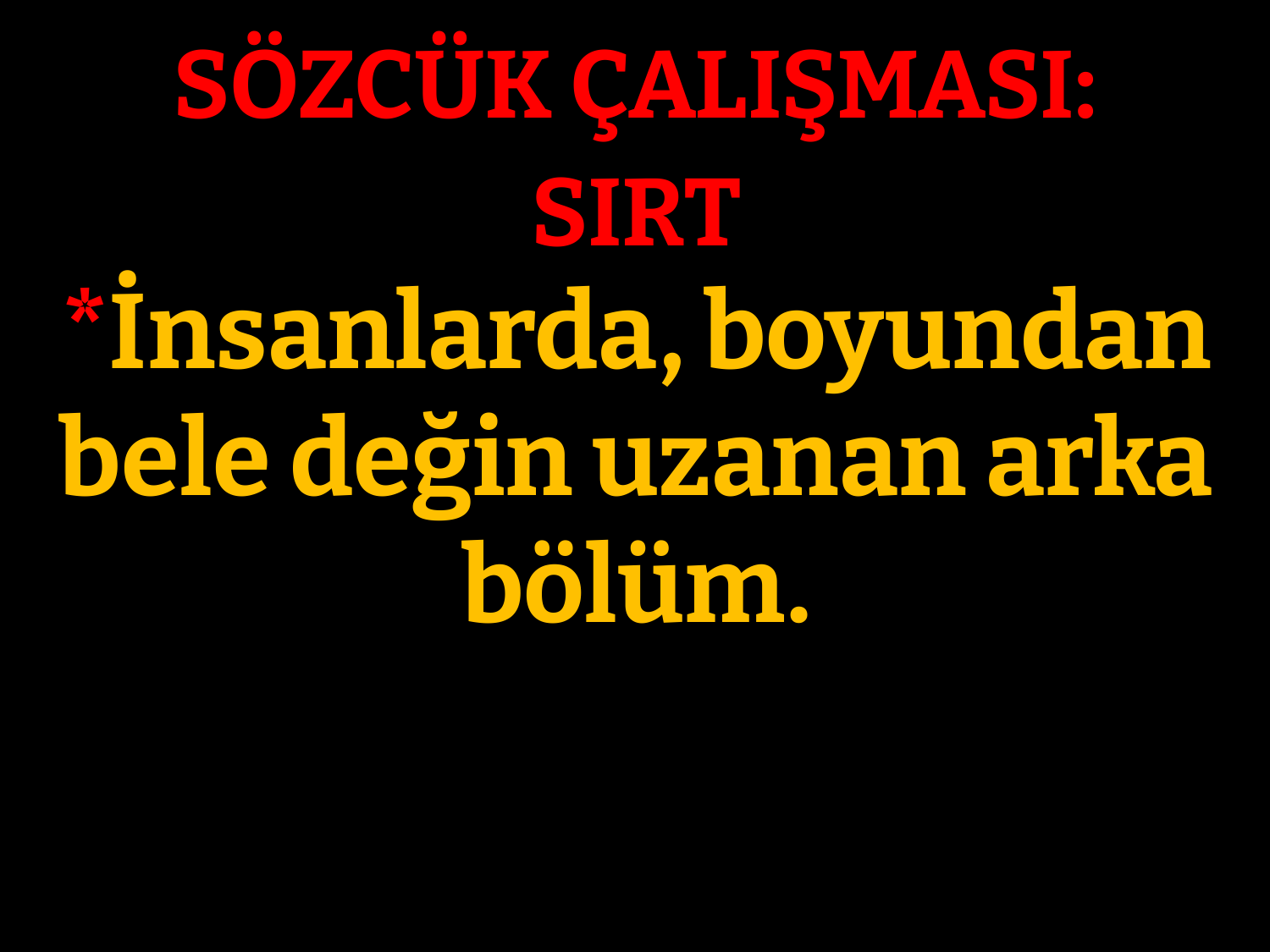

SÖZCÜK ÇALIŞMASI:
SIRT
*İnsanlarda, boyundan bele değin uzanan arka bölüm.